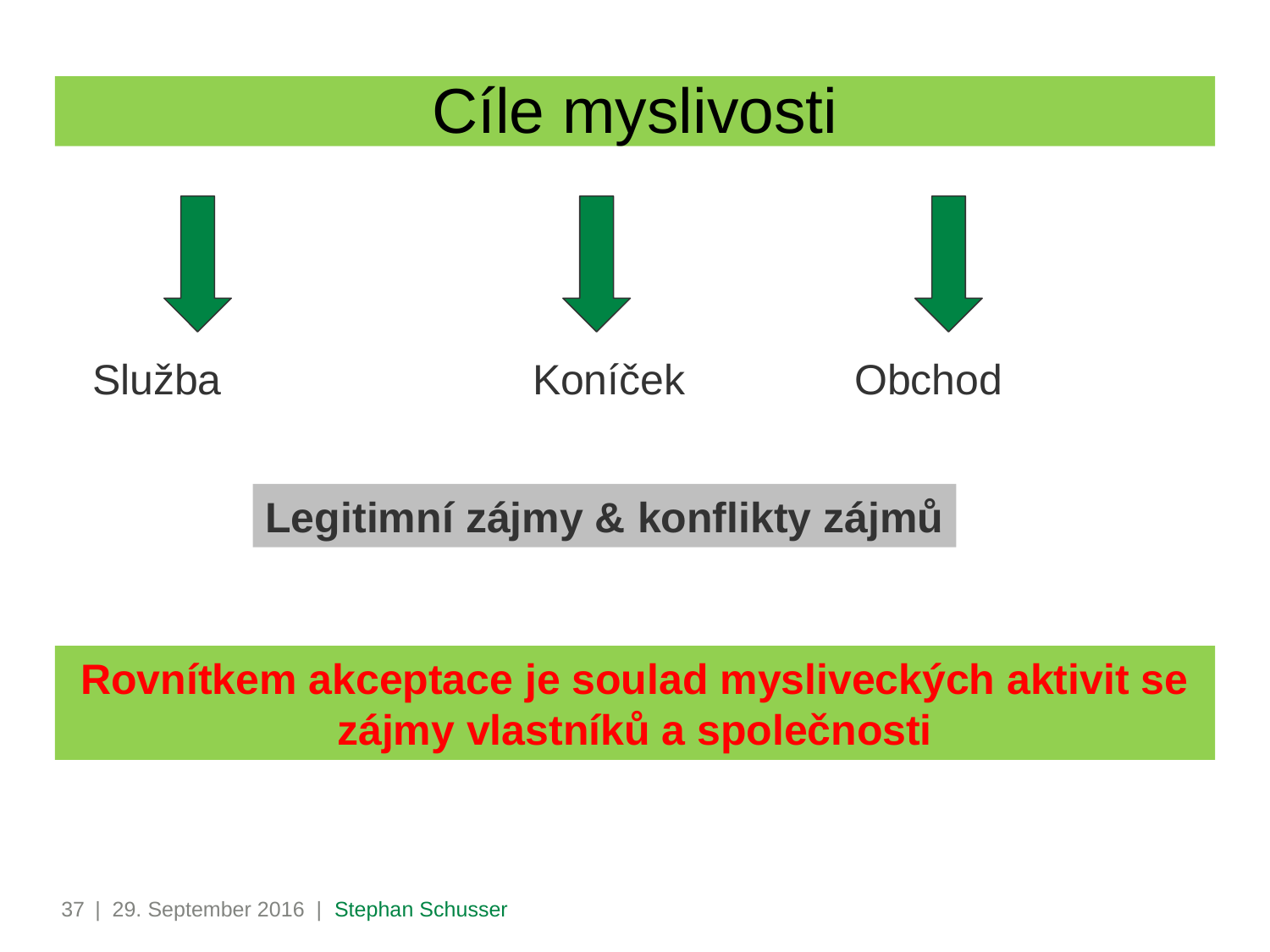

# Cíle myslivosti

Služba                 	     Koníček 		Obchod
Legitimní zájmy & konflikty zájmů
Rovnítkem akceptace je soulad mysliveckých aktivit se zájmy vlastníků a společnosti
37
|  29. September 2016  |  Stephan Schusser